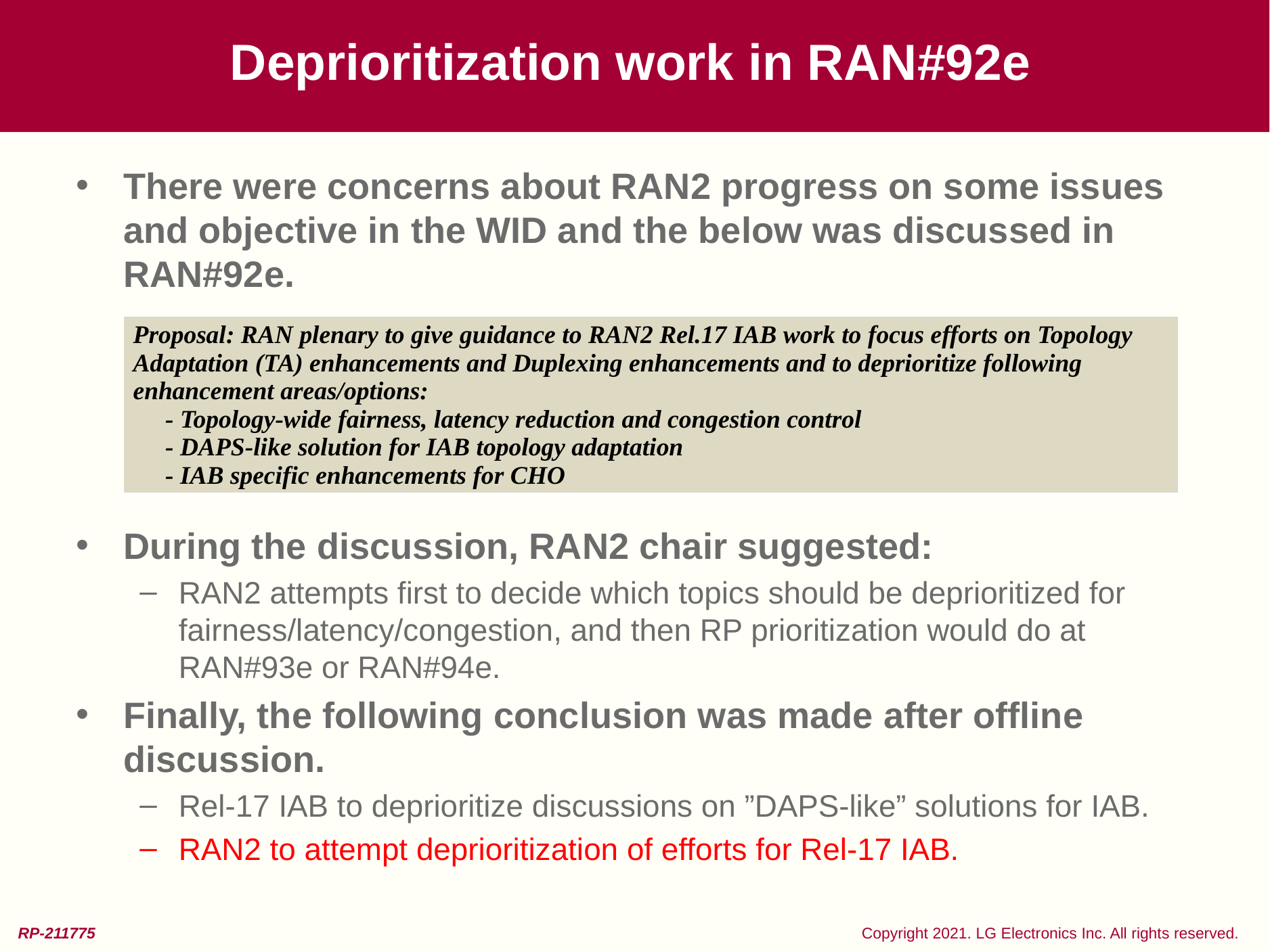

# Deprioritization work in RAN#92e
There were concerns about RAN2 progress on some issues and objective in the WID and the below was discussed in RAN#92e.

During the discussion, RAN2 chair suggested:
RAN2 attempts first to decide which topics should be deprioritized for fairness/latency/congestion, and then RP prioritization would do at RAN#93e or RAN#94e.
Finally, the following conclusion was made after offline discussion.
Rel-17 IAB to deprioritize discussions on ”DAPS-like” solutions for IAB.
RAN2 to attempt deprioritization of efforts for Rel-17 IAB.

| Proposal: RAN plenary to give guidance to RAN2 Rel.17 IAB work to focus efforts on Topology Adaptation (TA) enhancements and Duplexing enhancements and to deprioritize following enhancement areas/options: - Topology-wide fairness, latency reduction and congestion control - DAPS-like solution for IAB topology adaptation - IAB specific enhancements for CHO |
| --- |